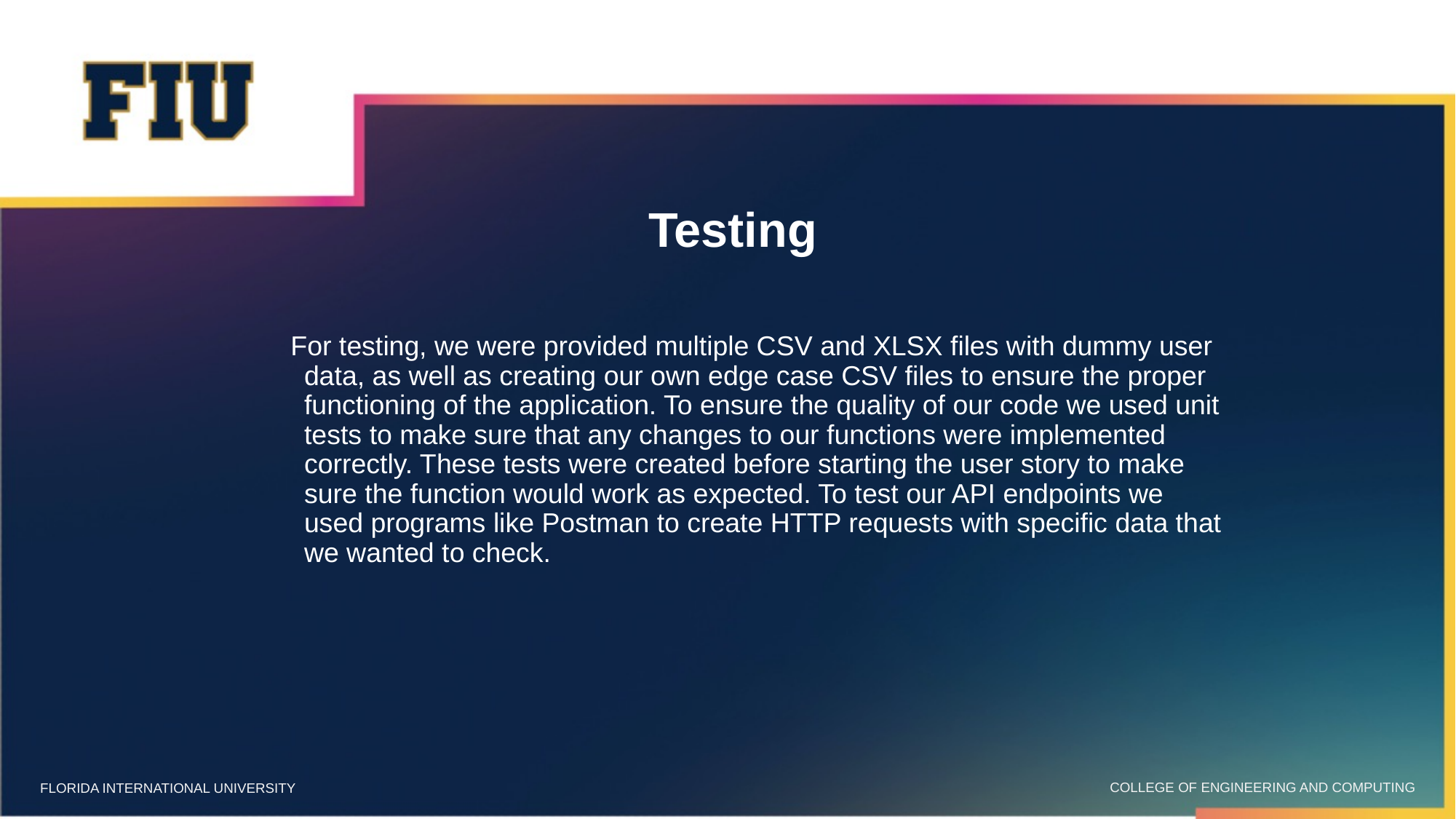

# Testing
For testing, we were provided multiple CSV and XLSX files with dummy user data, as well as creating our own edge case CSV files to ensure the proper functioning of the application. To ensure the quality of our code we used unit tests to make sure that any changes to our functions were implemented correctly. These tests were created before starting the user story to make sure the function would work as expected. To test our API endpoints we used programs like Postman to create HTTP requests with specific data that we wanted to check.